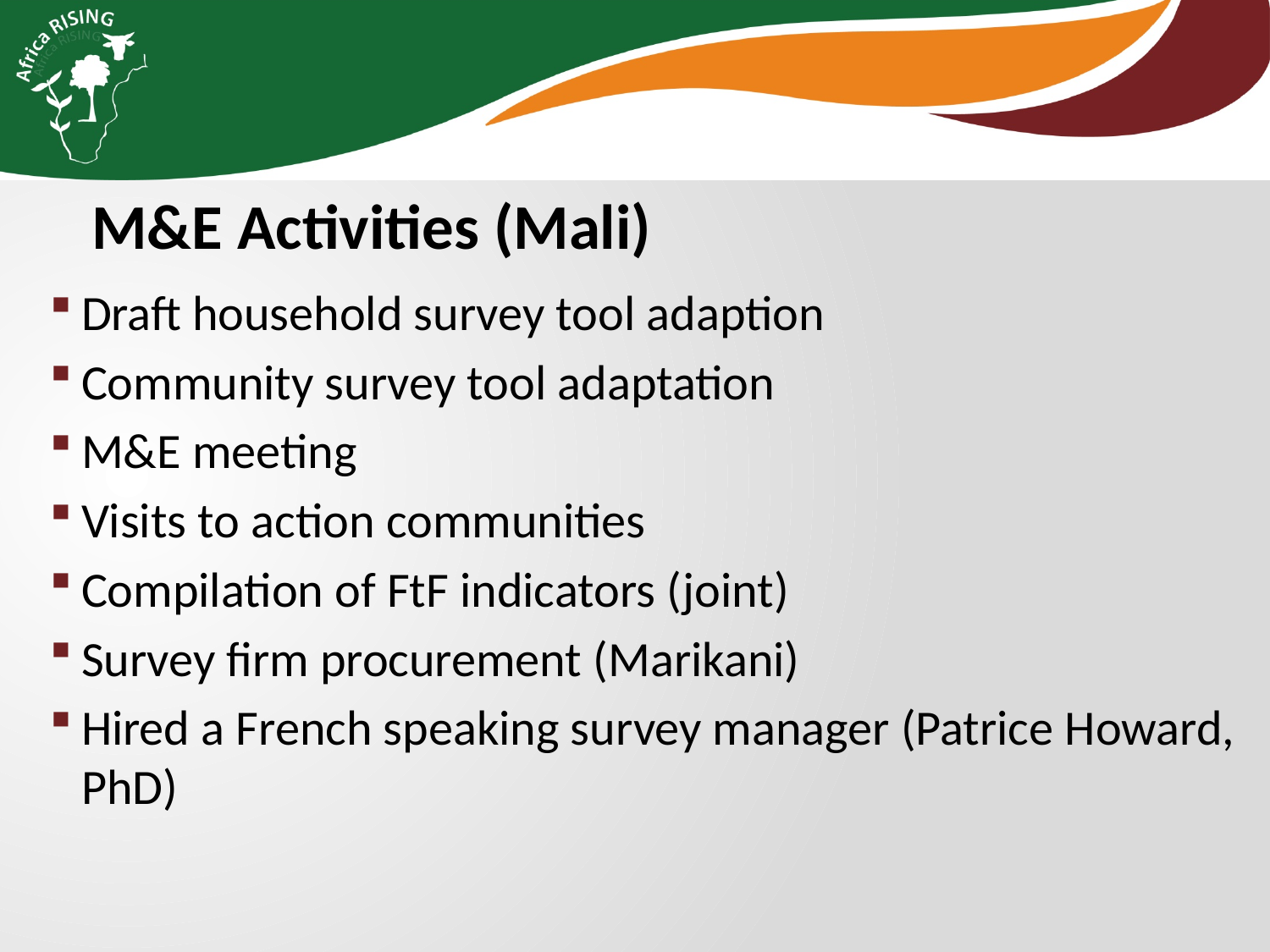

M&E Activities (Mali)
Draft household survey tool adaption
Community survey tool adaptation
M&E meeting
Visits to action communities
Compilation of FtF indicators (joint)
Survey firm procurement (Marikani)
Hired a French speaking survey manager (Patrice Howard, PhD)